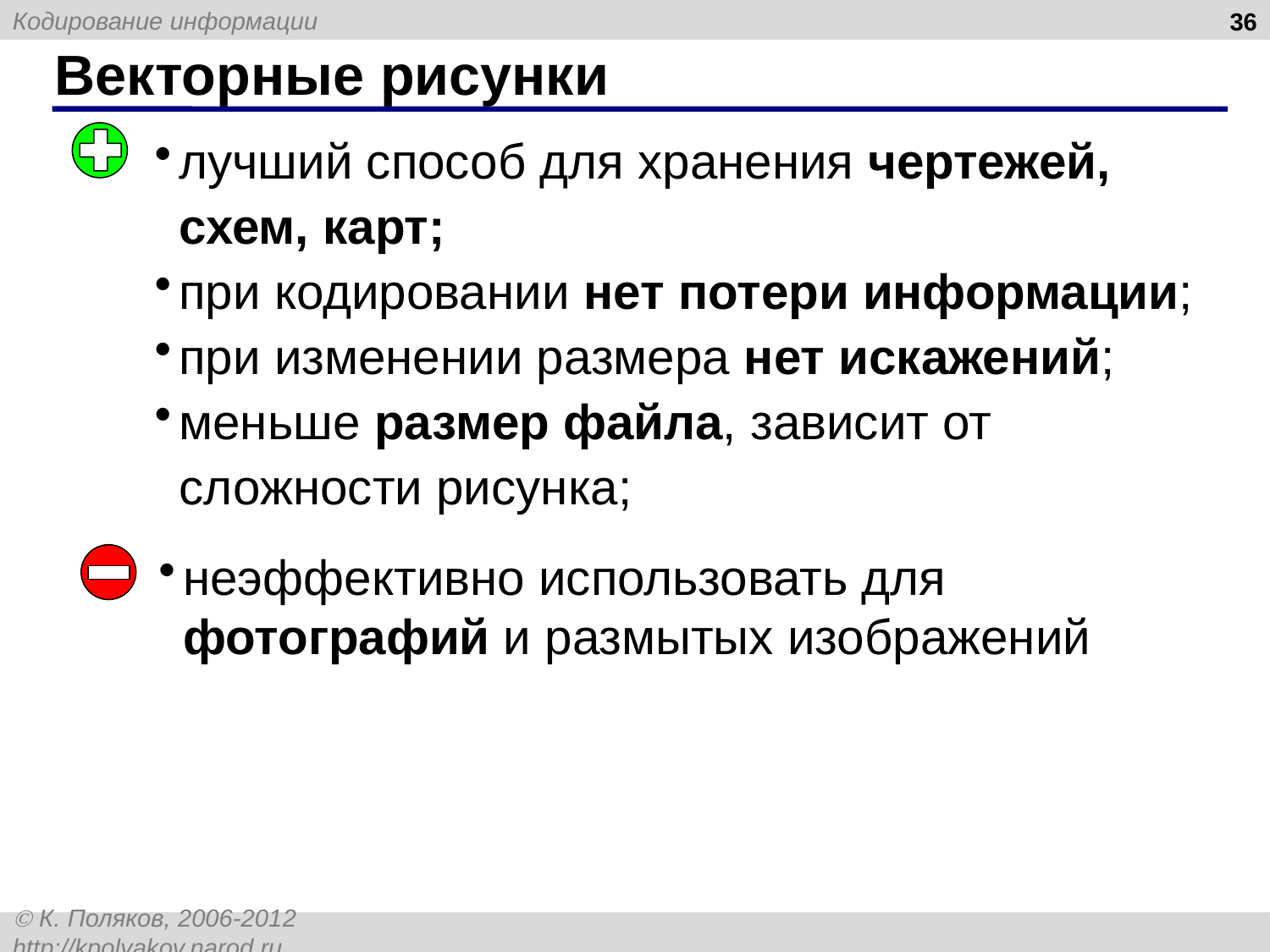

36
# Векторные рисунки
лучший способ для хранения чертежей, схем, карт;
при кодировании нет потери информации;
при изменении размера нет искажений;
меньше размер файла, зависит от сложности рисунка;

неэффективно использовать для фотографий и размытых изображений